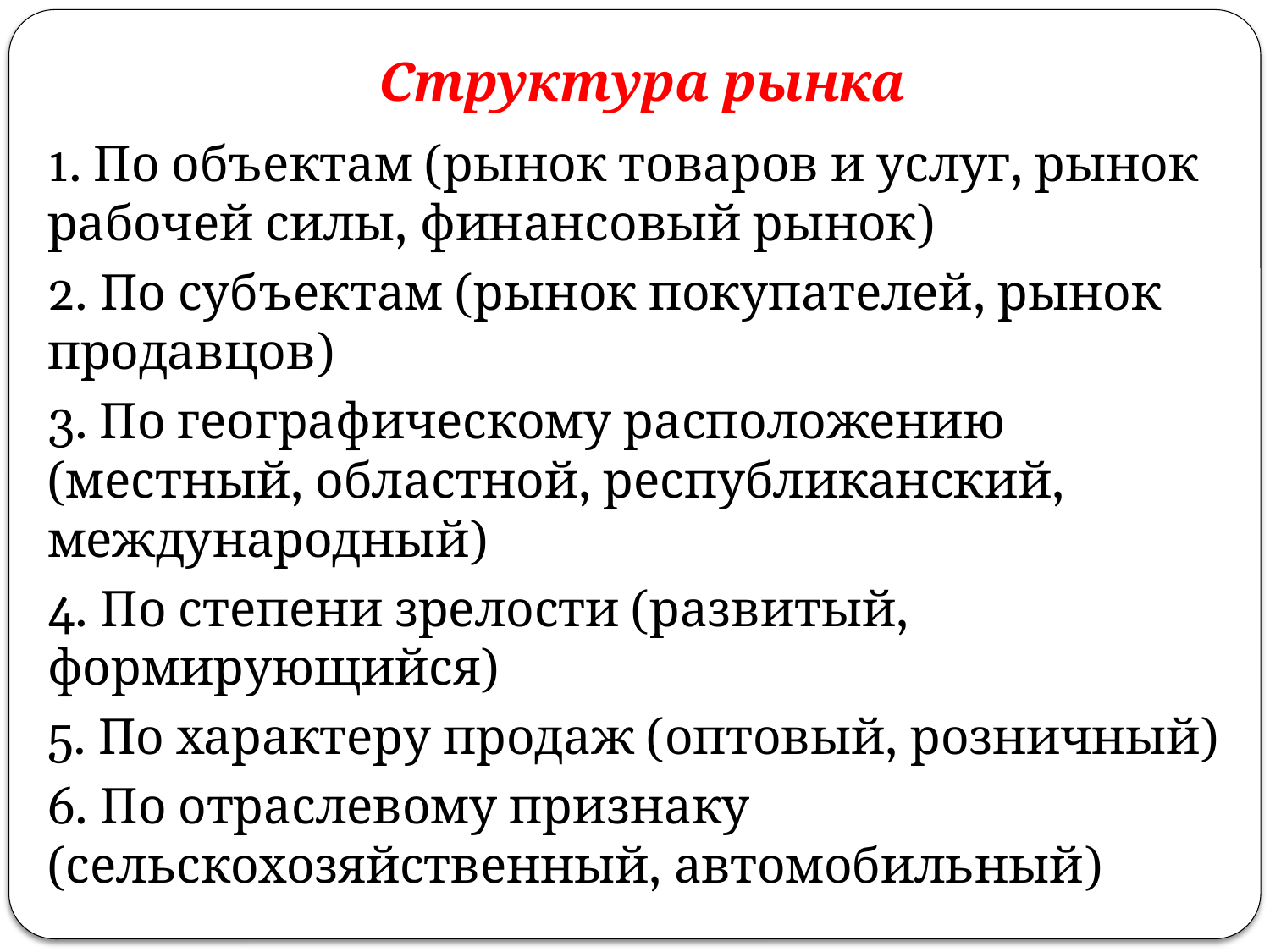

# Структура рынка
1. По объектам (рынок товаров и услуг, рынок рабочей силы, финансовый рынок)
2. По субъектам (рынок покупателей, рынок продавцов)
3. По географическому расположению (местный, областной, республиканский, международный)
4. По степени зрелости (развитый, формирующийся)
5. По характеру продаж (оптовый, розничный)
6. По отраслевому признаку (сельскохозяйственный, автомобильный)